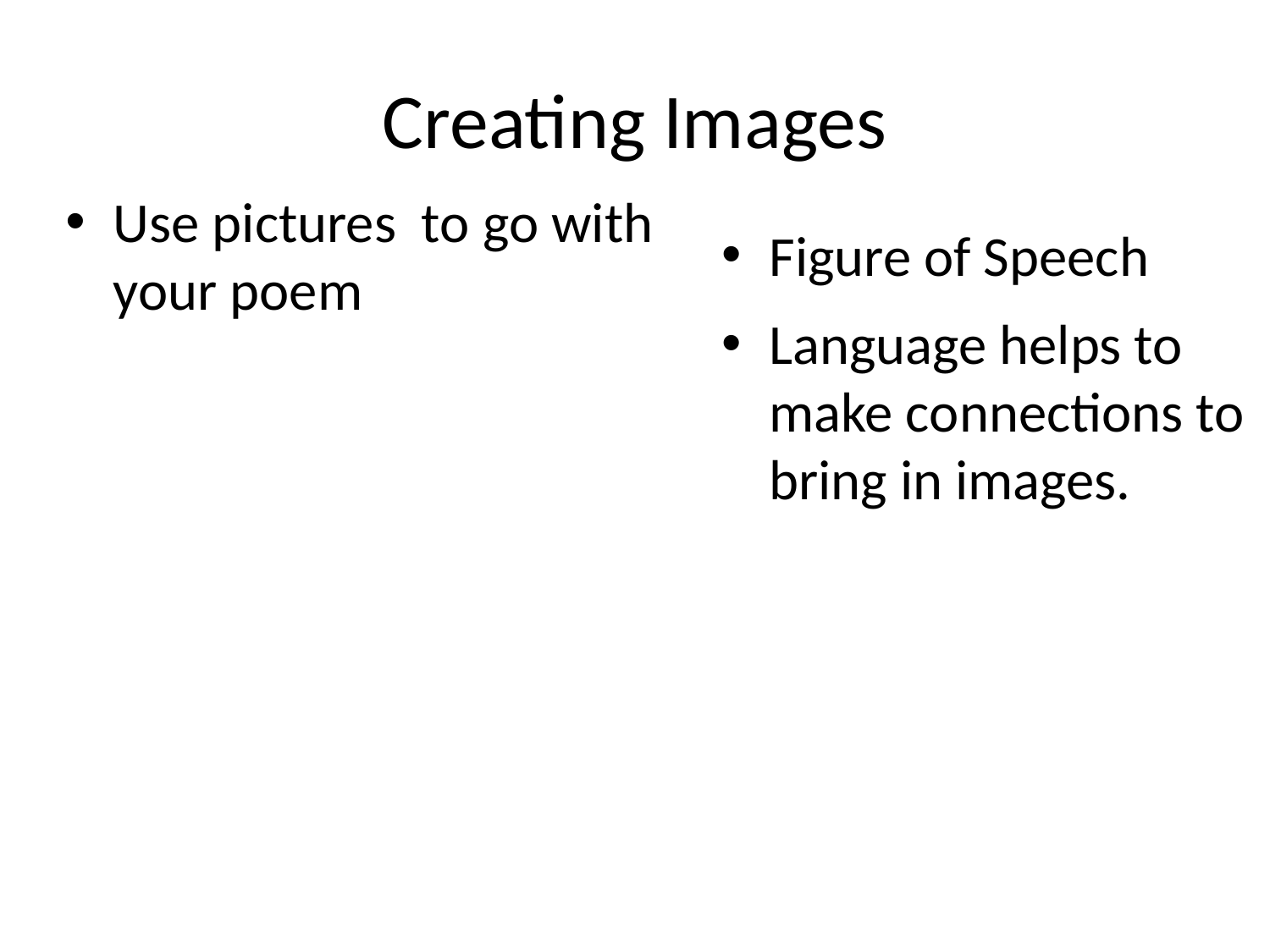

# Creating Images
Use pictures  to go with your poem
Figure of Speech
Language helps to make connections to bring in images.